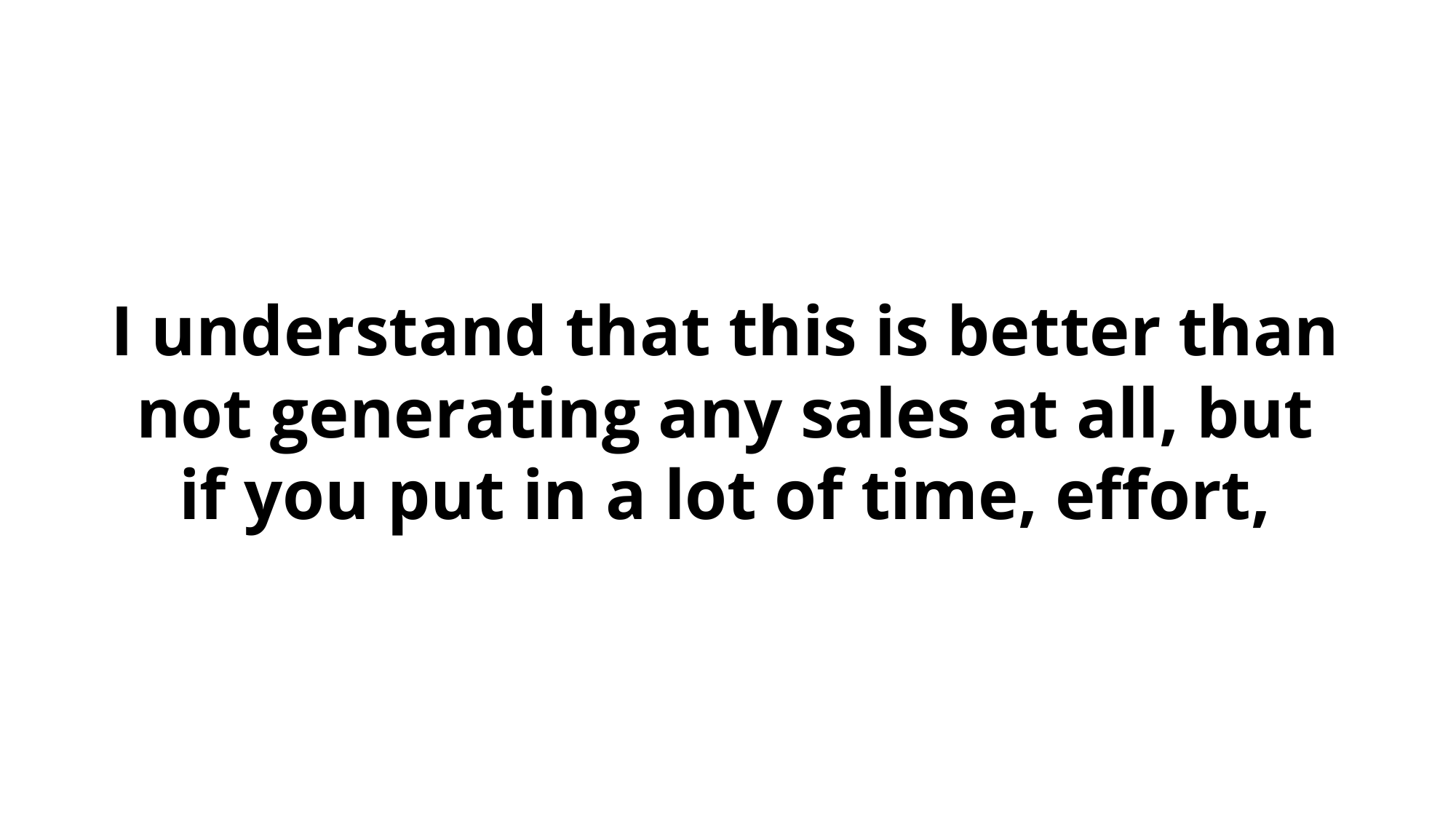

I understand that this is better than not generating any sales at all, but if you put in a lot of time, effort,